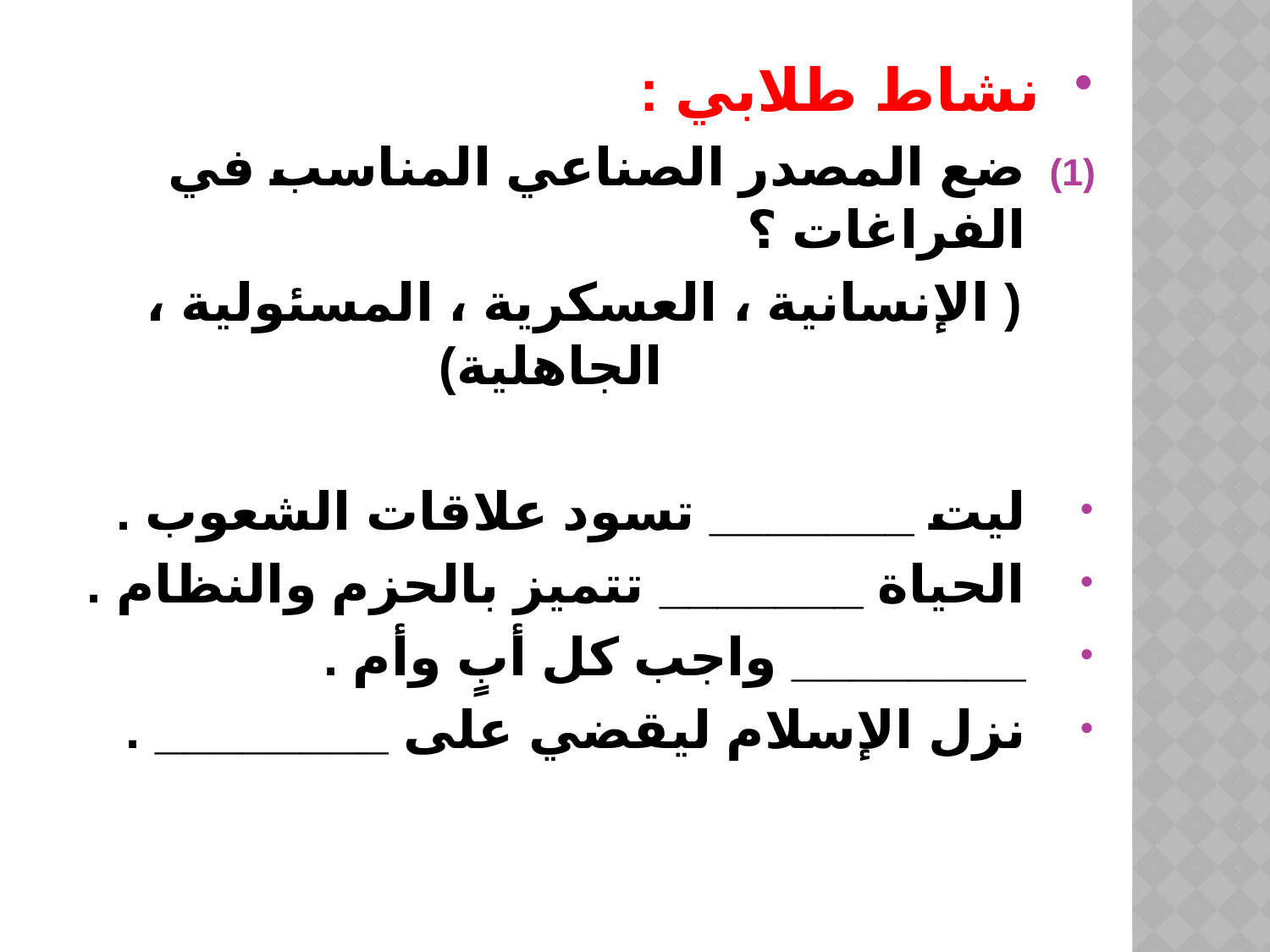

نشاط طلابي :
ضع المصدر الصناعي المناسب في الفراغات ؟
( الإنسانية ، العسكرية ، المسئولية ، الجاهلية)

ليت _______ تسود علاقات الشعوب .
الحياة _______ تتميز بالحزم والنظام .
________ واجب كل أبٍ وأم .
نزل الإسلام ليقضي على ________ .